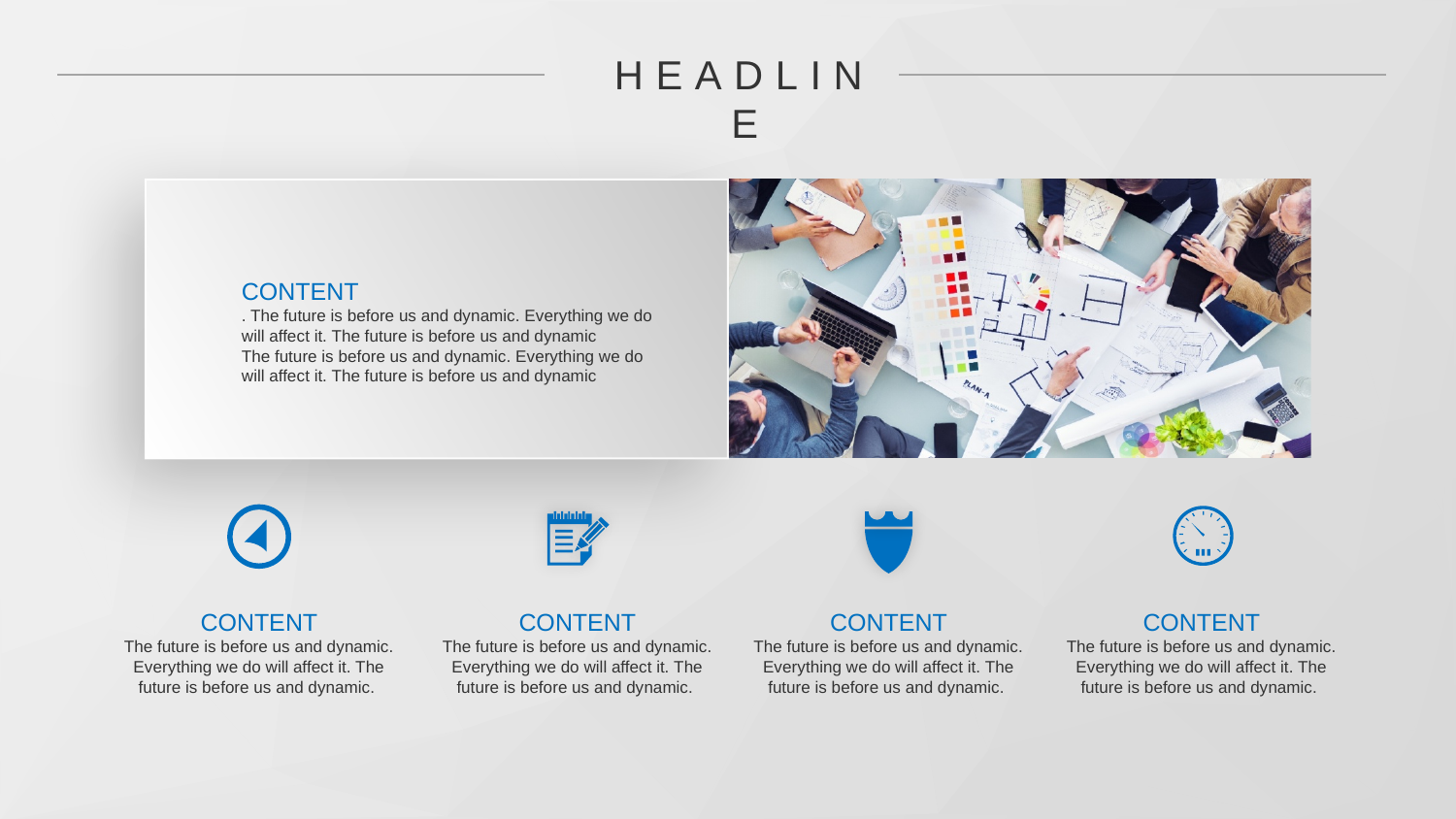

HEADLINE

CONTENT
. The future is before us and dynamic. Everything we do will affect it. The future is before us and dynamic
The future is before us and dynamic. Everything we do will affect it. The future is before us and dynamic

CONTENT
The future is before us and dynamic. Everything we do will affect it. The future is before us and dynamic.
CONTENT
The future is before us and dynamic. Everything we do will affect it. The future is before us and dynamic.
CONTENT
The future is before us and dynamic. Everything we do will affect it. The future is before us and dynamic.
CONTENT
The future is before us and dynamic. Everything we do will affect it. The future is before us and dynamic.